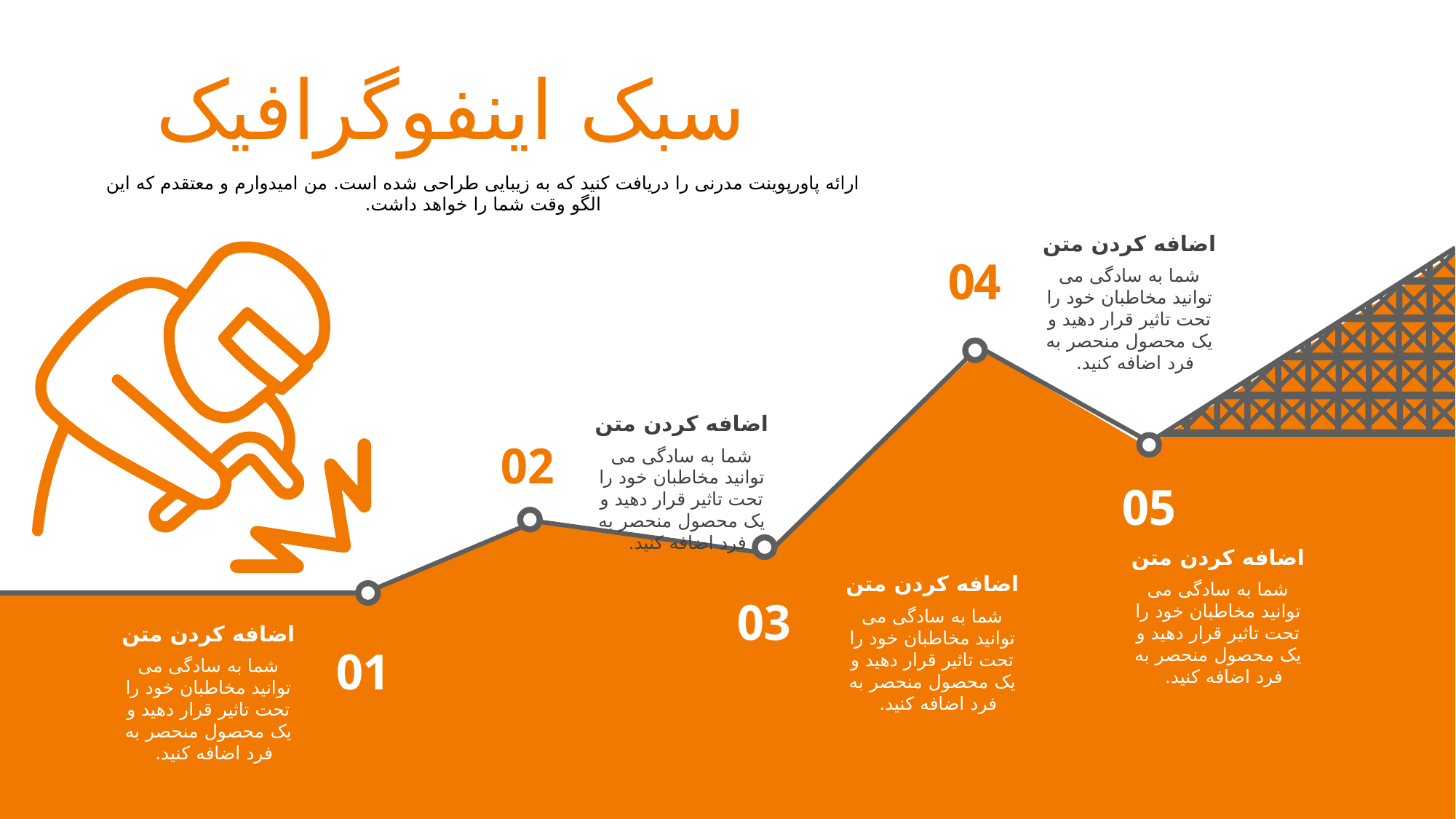

سبک اینفوگرافیک
ارائه پاورپوینت مدرنی را دریافت کنید که به زیبایی طراحی شده است. من امیدوارم و معتقدم که این الگو وقت شما را خواهد داشت.
اضافه کردن متن
شما به سادگی می توانید مخاطبان خود را تحت تاثیر قرار دهید و یک محصول منحصر به فرد اضافه کنید.

04

اضافه کردن متن
شما به سادگی می توانید مخاطبان خود را تحت تاثیر قرار دهید و یک محصول منحصر به فرد اضافه کنید.
02

05

اضافه کردن متن
شما به سادگی می توانید مخاطبان خود را تحت تاثیر قرار دهید و یک محصول منحصر به فرد اضافه کنید.
اضافه کردن متن
شما به سادگی می توانید مخاطبان خود را تحت تاثیر قرار دهید و یک محصول منحصر به فرد اضافه کنید.

03
اضافه کردن متن
شما به سادگی می توانید مخاطبان خود را تحت تاثیر قرار دهید و یک محصول منحصر به فرد اضافه کنید.
01